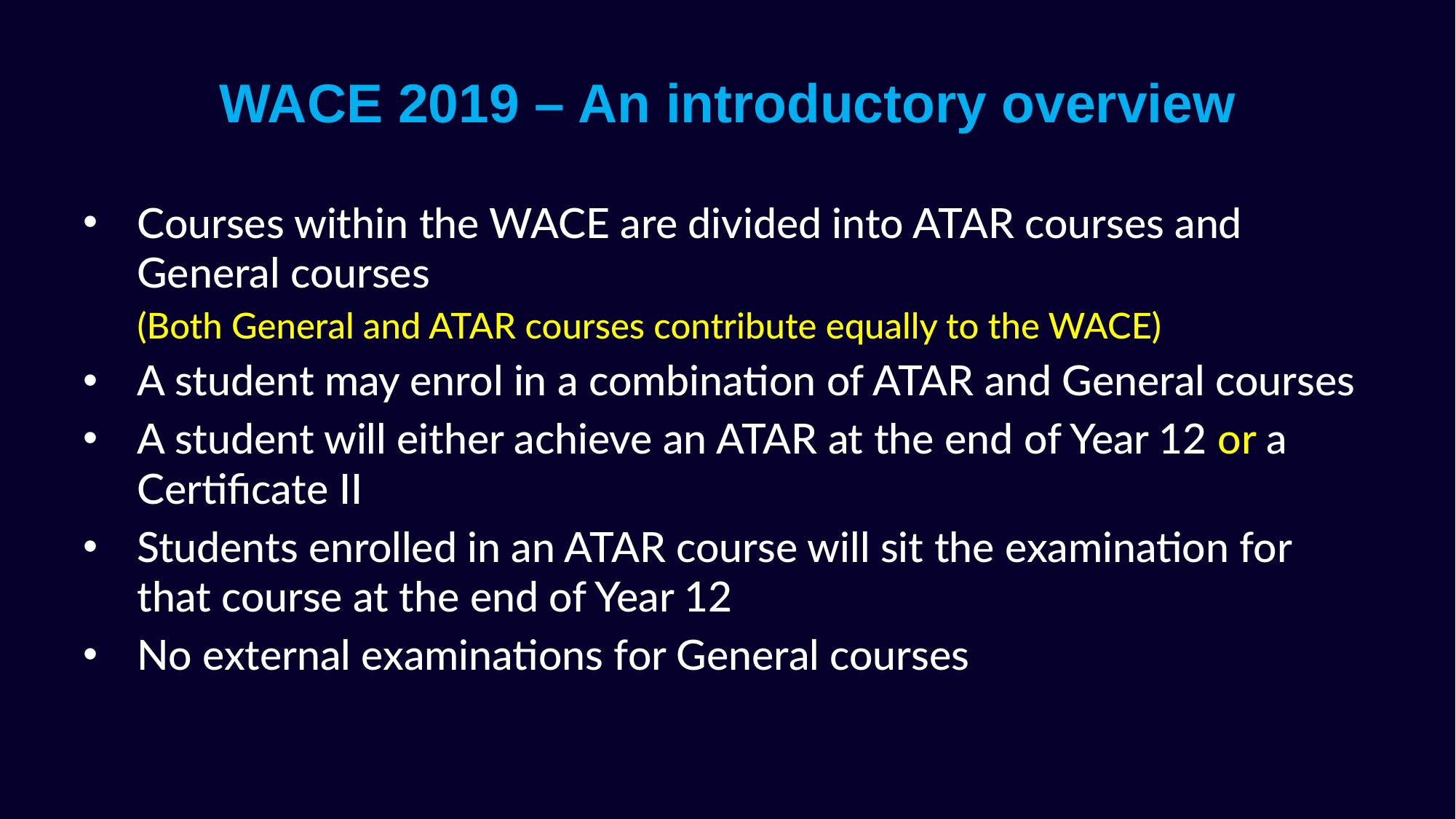

# WACE 2019 – An introductory overview
Courses within the WACE are divided into ATAR courses and General courses
(Both General and ATAR courses contribute equally to the WACE)
A student may enrol in a combination of ATAR and General courses
A student will either achieve an ATAR at the end of Year 12 or a Certificate II
Students enrolled in an ATAR course will sit the examination for that course at the end of Year 12
No external examinations for General courses